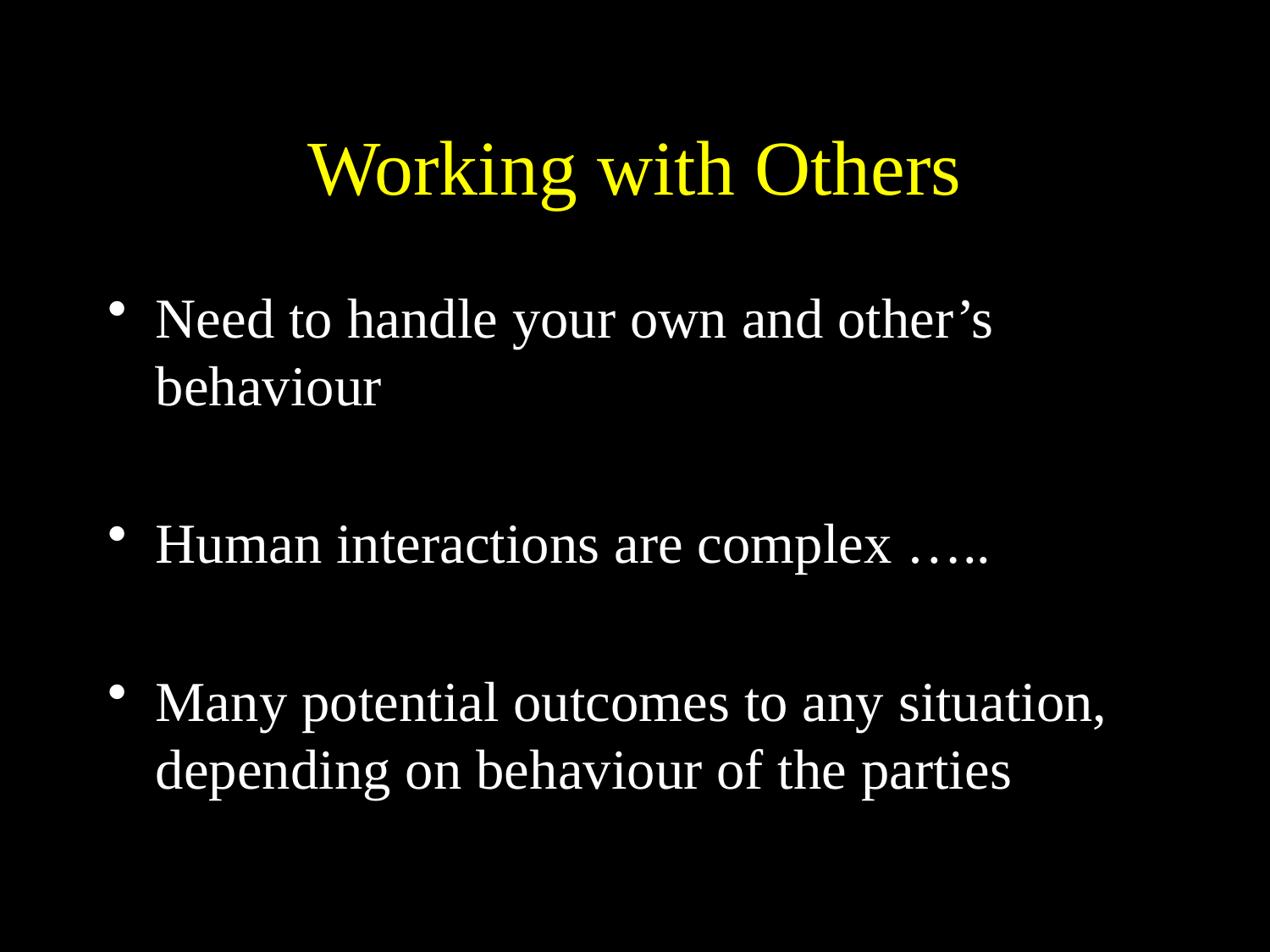

# Working with Others
Need to handle your own and other’s behaviour

Human interactions are complex …..

Many potential outcomes to any situation, depending on behaviour of the parties